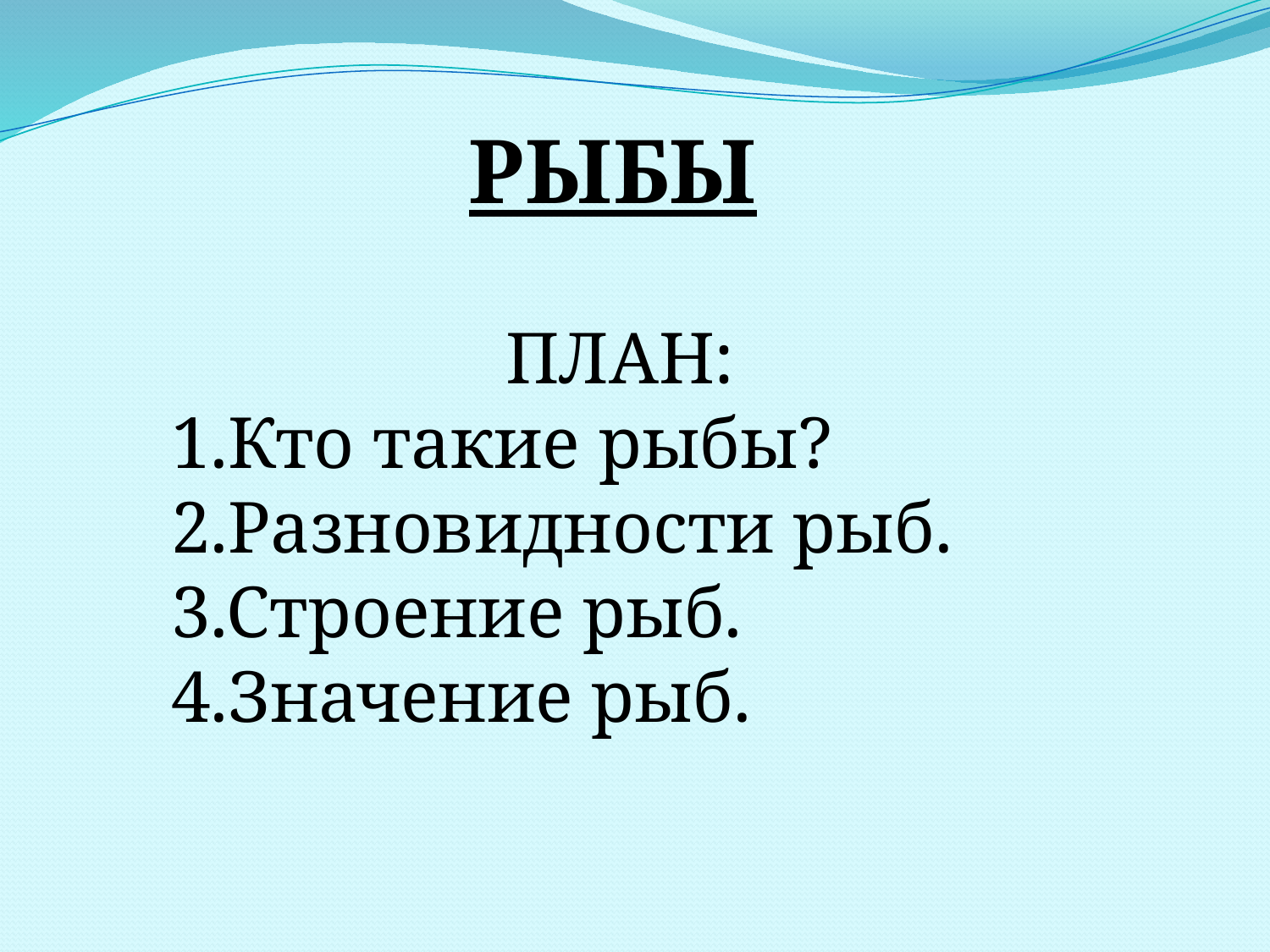

РЫБЫ
ПЛАН:
1.Кто такие рыбы?
2.Разновидности рыб.
3.Строение рыб.
4.Значение рыб.